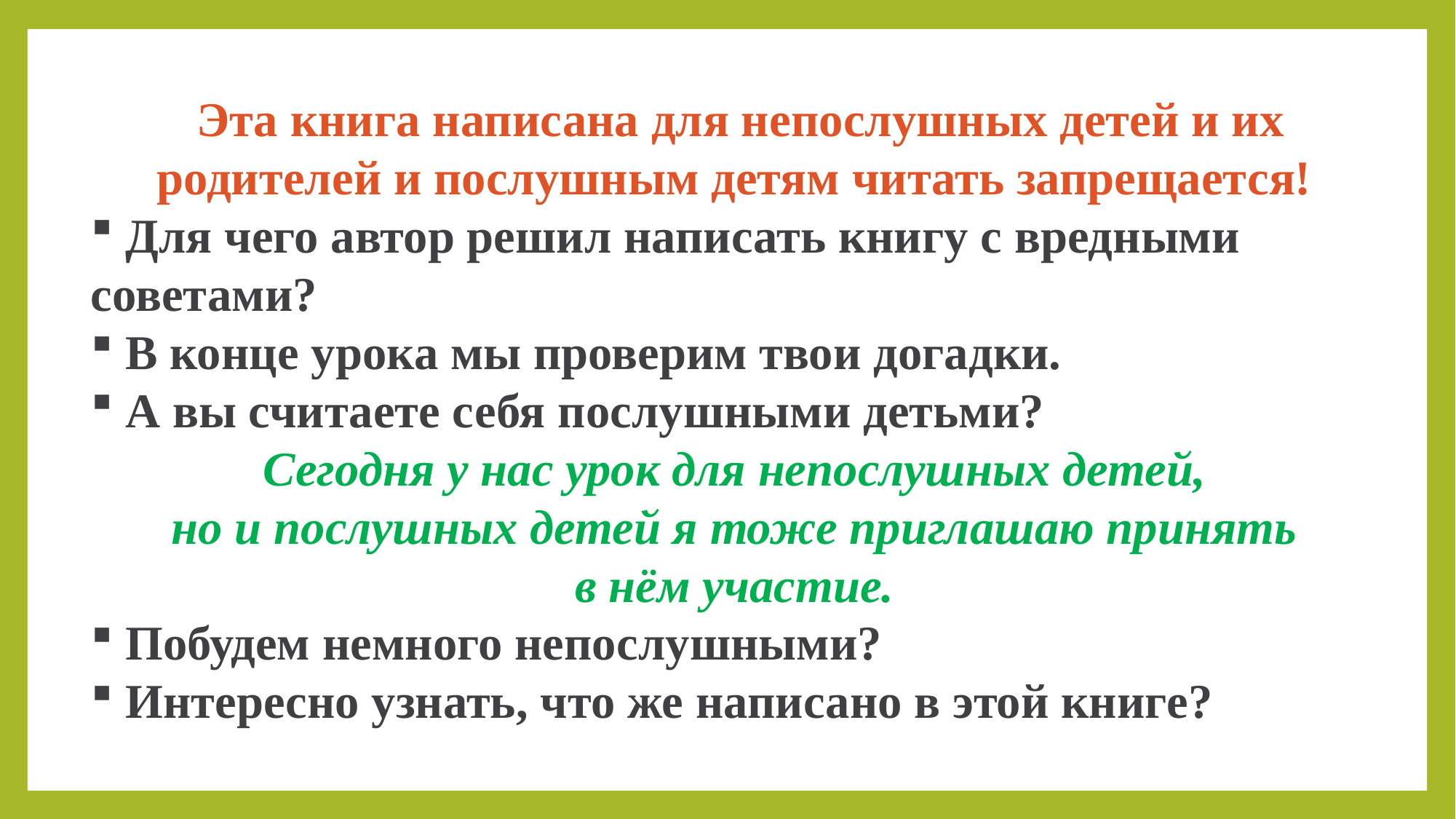

Эта книга написана для непослушных детей и их родителей и послушным детям читать запрещается!
 Для чего автор решил написать книгу с вредными советами?
 В конце урока мы проверим твои догадки.
 А вы считаете себя послушными детьми?
Сегодня у нас урок для непослушных детей,
но и послушных детей я тоже приглашаю принять
в нём участие.
 Побудем немного непослушными?
 Интересно узнать, что же написано в этой книге?